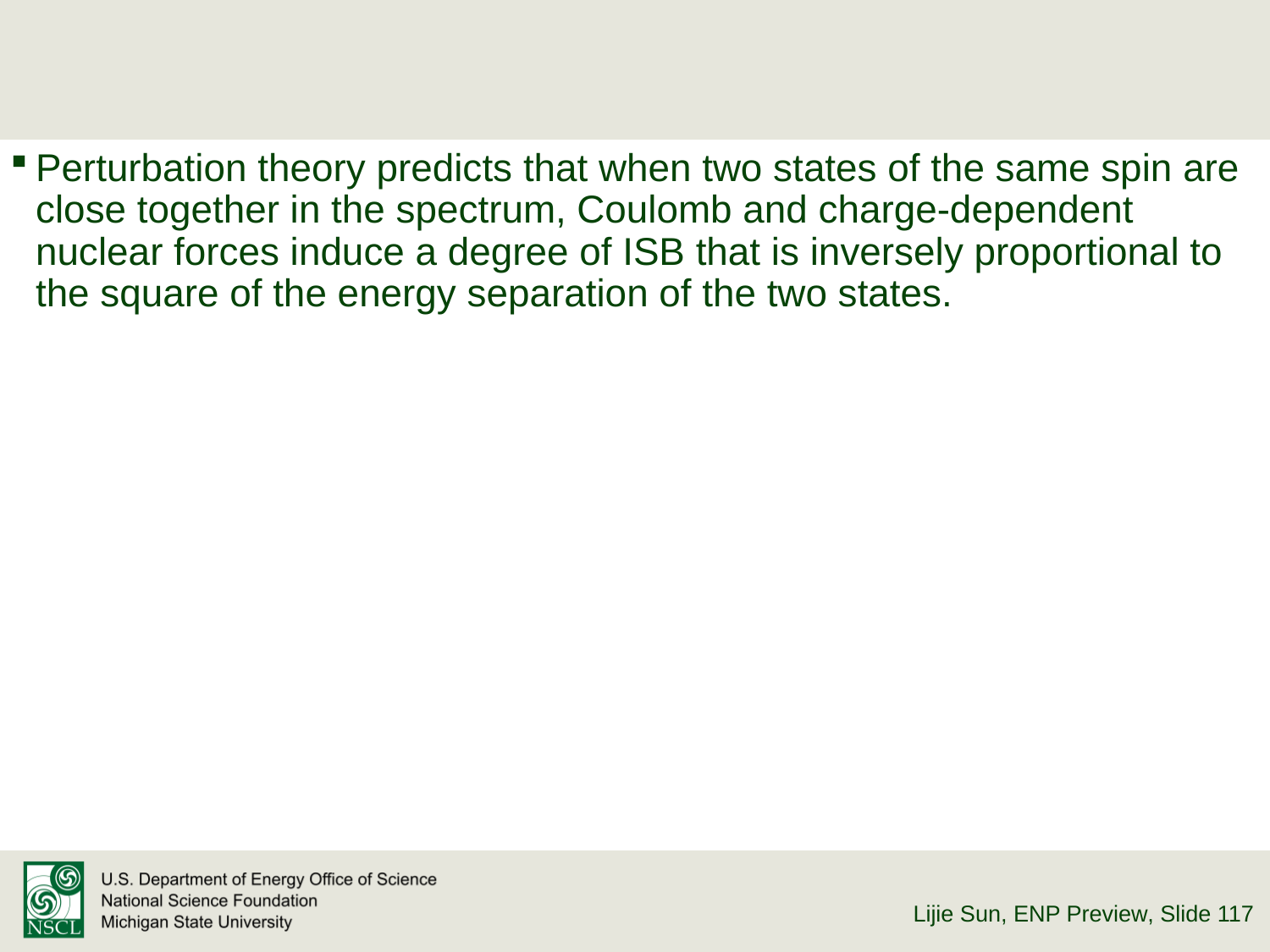

#
Perturbation theory predicts that when two states of the same spin are close together in the spectrum, Coulomb and charge-dependent nuclear forces induce a degree of ISB that is inversely proportional to the square of the energy separation of the two states.
Lijie Sun, ENP Preview
, Slide 117